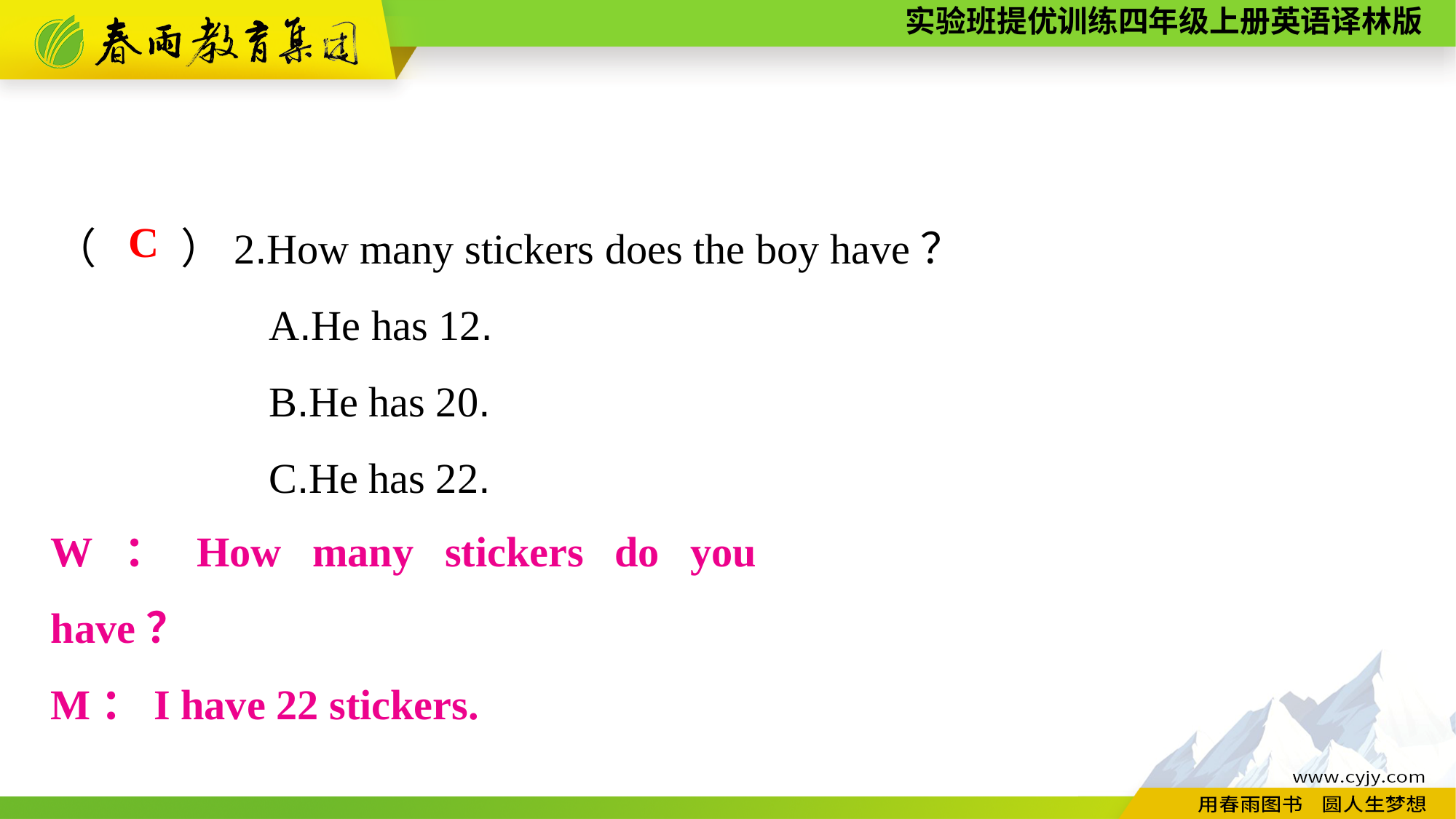

（　　）2.How many stickers does the boy have？
A.He has 12.
B.He has 20.
C.He has 22.
C
W：How many stickers do you have？
M：I have 22 stickers.